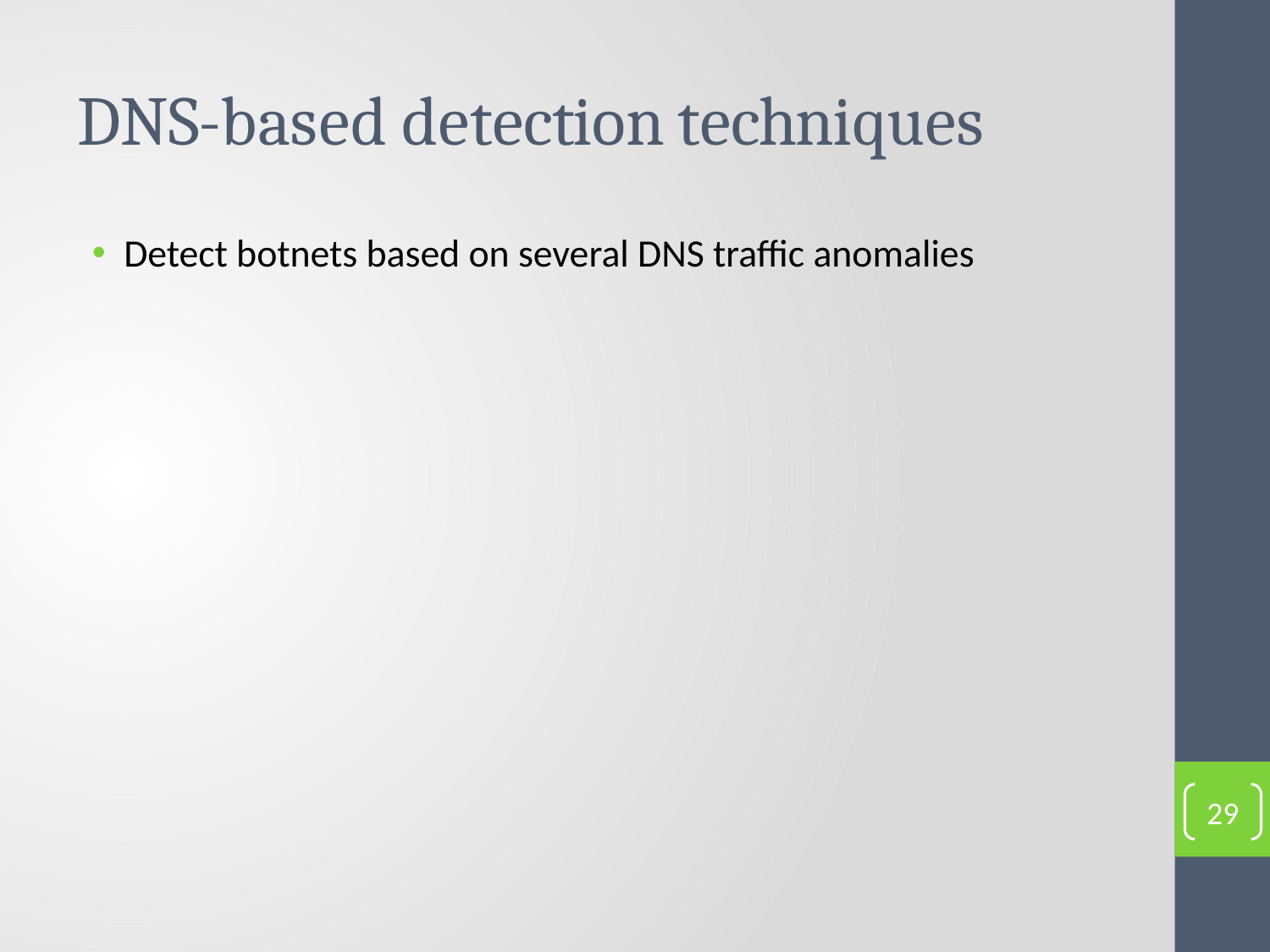

# DNS-based detection techniques
Detect botnets based on several DNS traffic anomalies
29